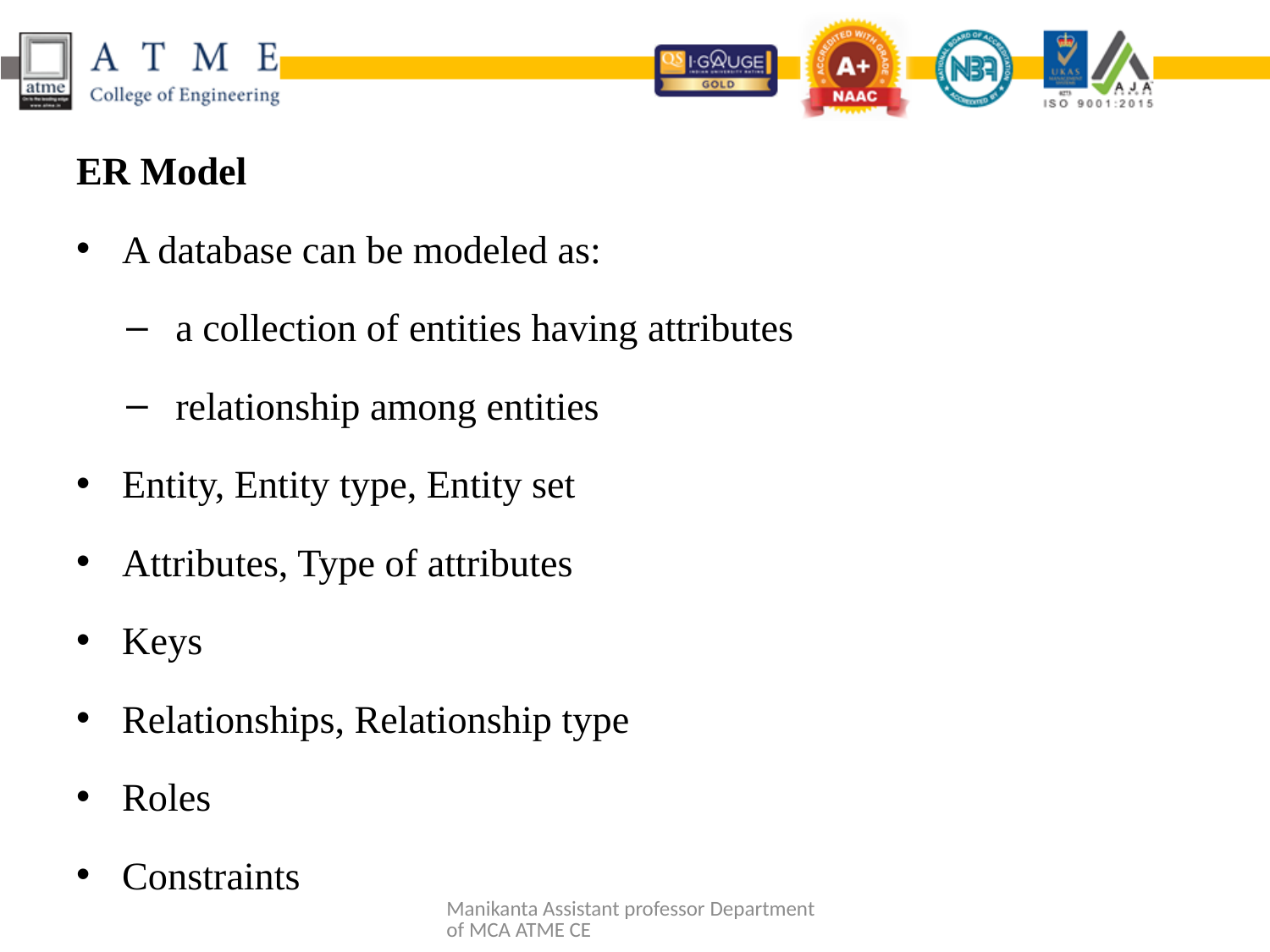

ER Model
A database can be modeled as:
a collection of entities having attributes
relationship among entities
Entity, Entity type, Entity set
Attributes, Type of attributes
Keys
Relationships, Relationship type
Roles
Constraints

Manikanta Assistant professor Department of MCA ATME CE